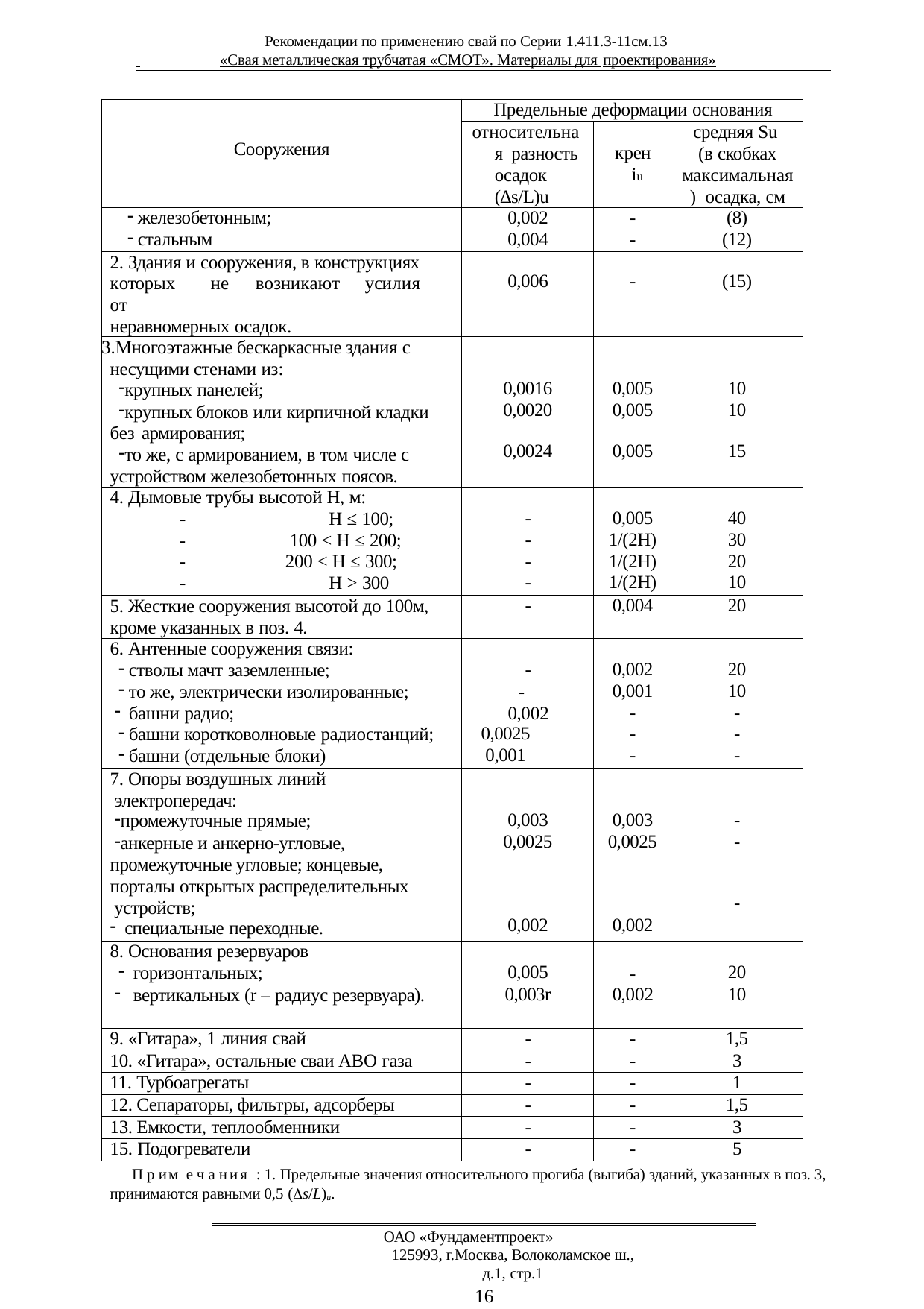

Рекомендации по применению свай по Серии 1.411.3-11см.13
 	«Свая металлическая трубчатая «СМОТ». Материалы для проектирования»

| Сооружения | Предельные деформации основания |  |  |
| --- | --- | --- | --- |
|  | относительная разность осадок (∆s/L)u | крен iu | средняя Su (в скобках максимальная) осадка, см |
| железобетонным; стальным | 0,002 0,004 | - - | (8) (12) |
| 2. Здания и сооружения, в конструкциях которых не возникают усилия от неравномерных осадок. | 0,006 | - | (15) |
| Многоэтажные бескаркасные здания с несущими стенами из: крупных панелей; крупных блоков или кирпичной кладки без армирования; то же, с армированием, в том числе с устройством железобетонных поясов. | 0,0016 0,0020 0,0024 | 0,005 0,005 0,005 | 10 10 15 |
| 4. Дымовые трубы высотой Н, м: - Н ≤ 100; - 100 < Н ≤ 200; - 200 < Н ≤ 300; - Н > 300 | - - - - | 0,005 1/(2Н) 1/(2Н) 1/(2Н) | 40 30 20 10 |
| 5. Жесткие сооружения высотой до 100м, кроме указанных в поз. 4. | - | 0,004 | 20 |
| 6. Антенные сооружения связи: стволы мачт заземленные; то же, электрически изолированные; башни радио; башни коротковолновые радиостанций; башни (отдельные блоки) | - - 0,002 0,0025 0,001 | 0,002 0,001 - - - | 20 10 - - - |
| 7. Опоры воздушных линий электропередач: промежуточные прямые; анкерные и анкерно-угловые, промежуточные угловые; концевые, порталы открытых распределительных устройств; специальные переходные. | 0,003 0,0025 0,002 | 0,003 0,0025 0,002 | - - - |
| 8. Основания резервуаров горизонтальных; вертикальных (r – радиус резервуара). | 0,005 0,003r | - 0,002 | 20 10 |
| 9. «Гитара», 1 линия свай | - | - | 1,5 |
| 10. «Гитара», остальные сваи АВО газа | - | - | 3 |
| 11. Турбоагрегаты | - | - | 1 |
| 12. Сепараторы, фильтры, адсорберы | - | - | 1,5 |
| 13. Емкости, теплообменники | - | - | 3 |
| 15. Подогреватели | - | - | 5 |
П р им е ч а ния : 1. Предельные значения относительного прогиба (выгиба) зданий, указанных в поз. 3,  принимаются равными 0,5 (Δs/L)u.

ОАО «Фундаментпроект»
125993, г.Москва, Волоколамское ш., д.1, стр.1
16